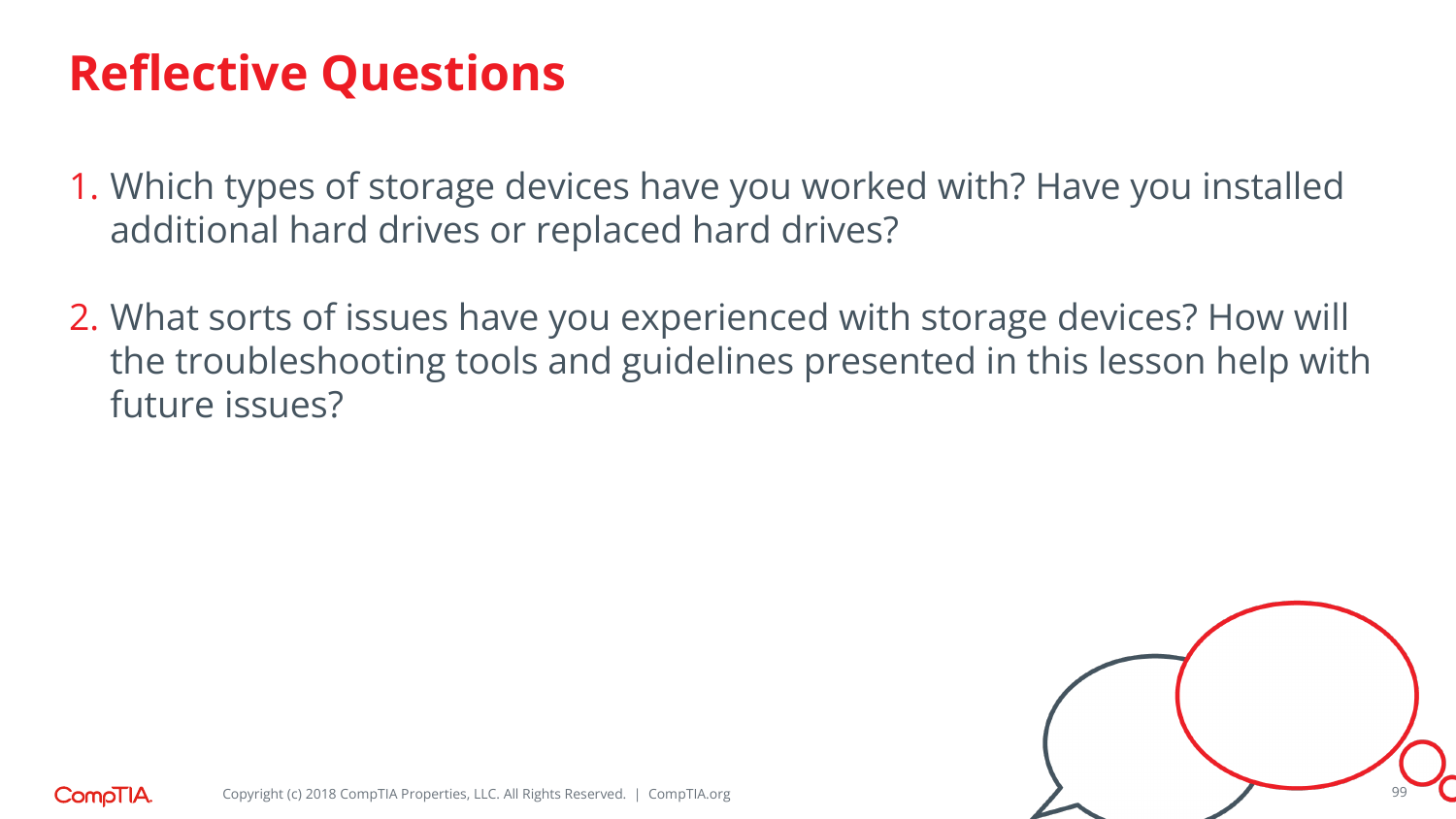

Which types of storage devices have you worked with? Have you installed additional hard drives or replaced hard drives?
What sorts of issues have you experienced with storage devices? How will the troubleshooting tools and guidelines presented in this lesson help with future issues?
99